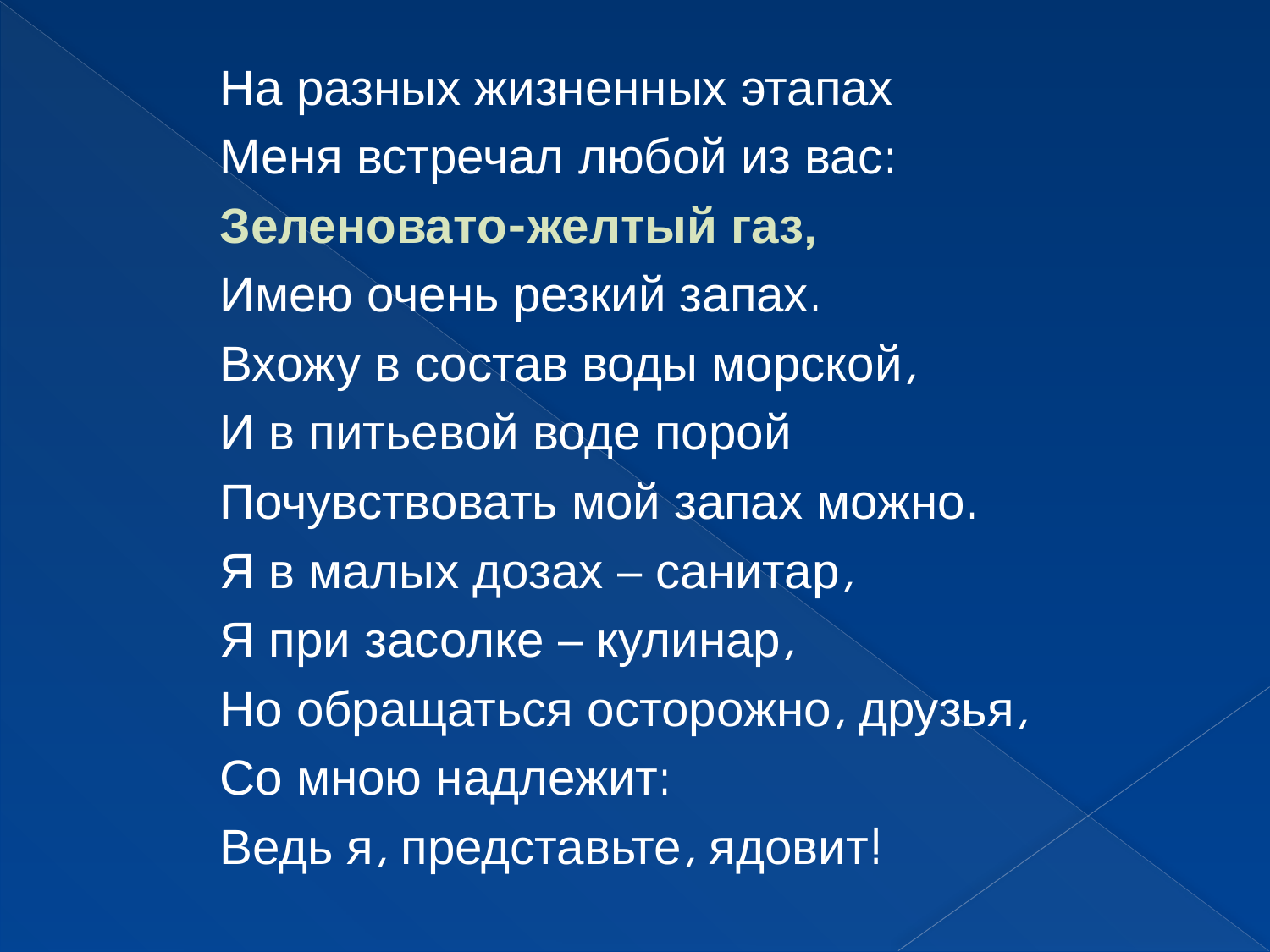

На разных жизненных этапах
Меня встречал любой из вас:
Зеленовато-желтый газ,
Имею очень резкий запах.
Вхожу в состав воды морской,
И в питьевой воде порой
Почувствовать мой запах можно.
Я в малых дозах – санитар,
Я при засолке – кулинар,
Но обращаться осторожно, друзья,
Со мною надлежит:
Ведь я, представьте, ядовит!